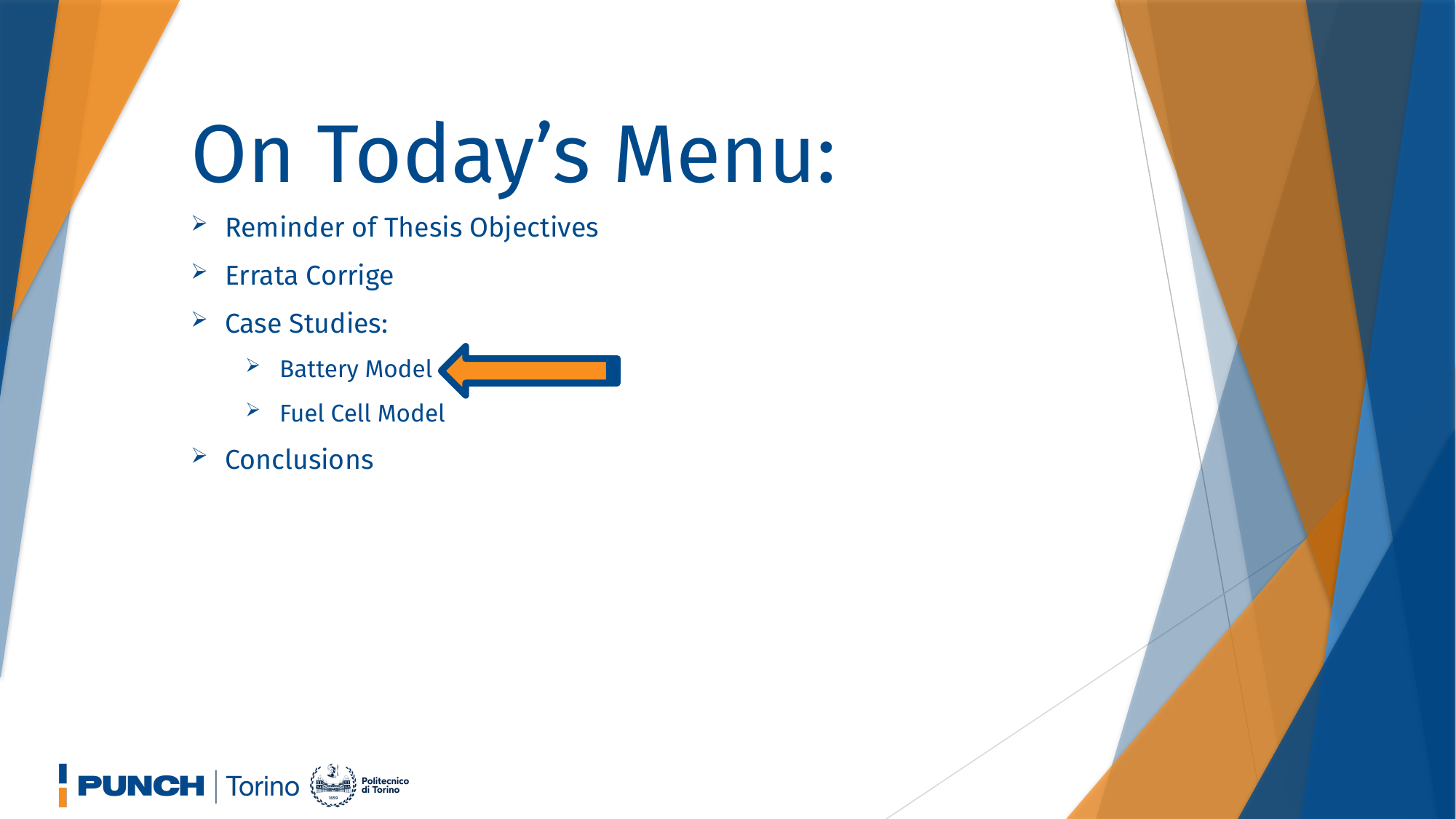

# On Today’s Menu:
Reminder of Thesis Objectives
Errata Corrige
Case Studies:
Battery Model
Fuel Cell Model
Conclusions